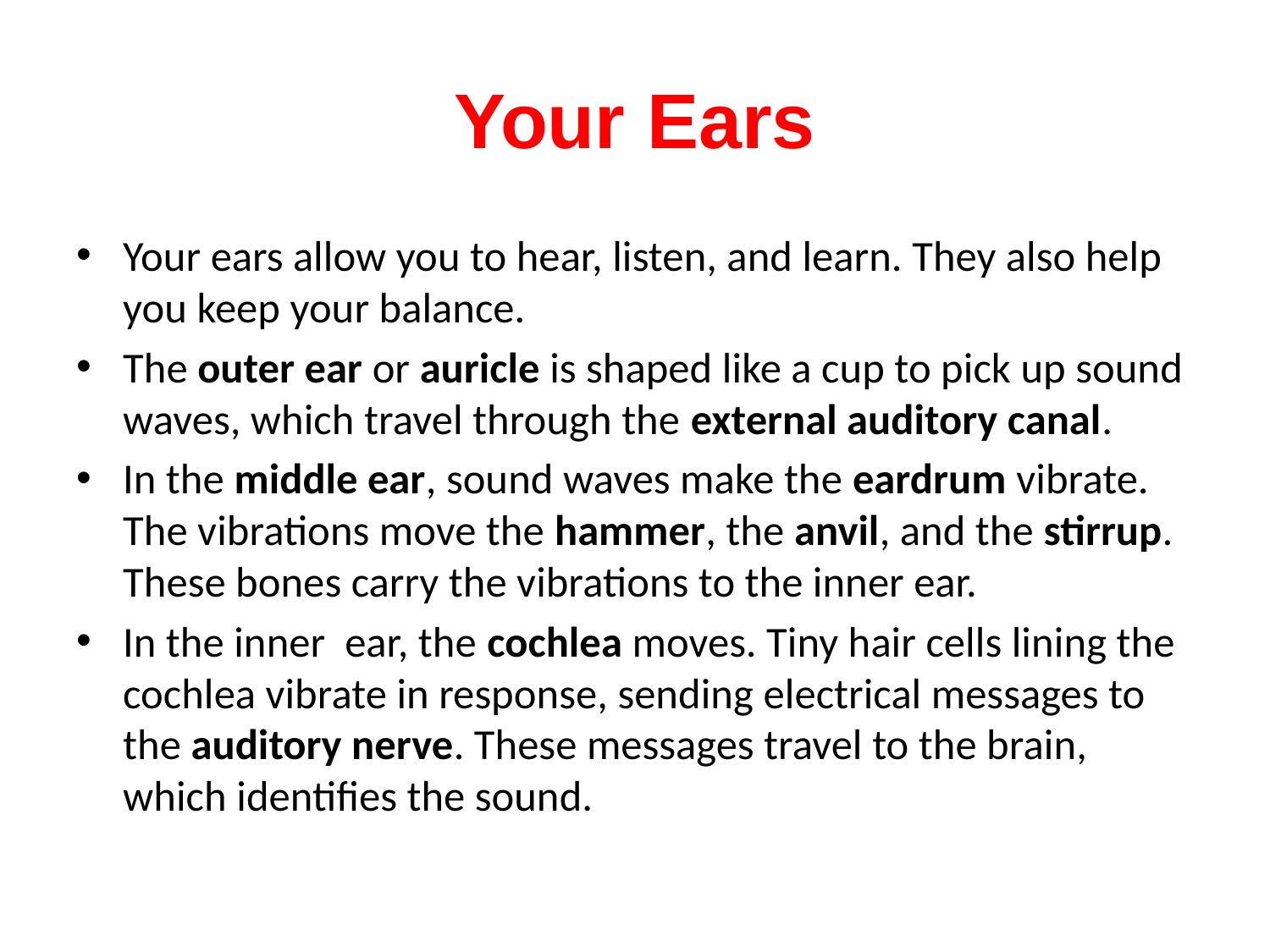

# Your Ears
Your ears allow you to hear, listen, and learn. They also help you keep your balance.
The outer ear or auricle is shaped like a cup to pick up sound waves, which travel through the external auditory canal.
In the middle ear, sound waves make the eardrum vibrate. The vibrations move the hammer, the anvil, and the stirrup. These bones carry the vibrations to the inner ear.
In the inner  ear, the cochlea moves. Tiny hair cells lining the cochlea vibrate in response, sending electrical messages to the auditory nerve. These messages travel to the brain, which identifies the sound.